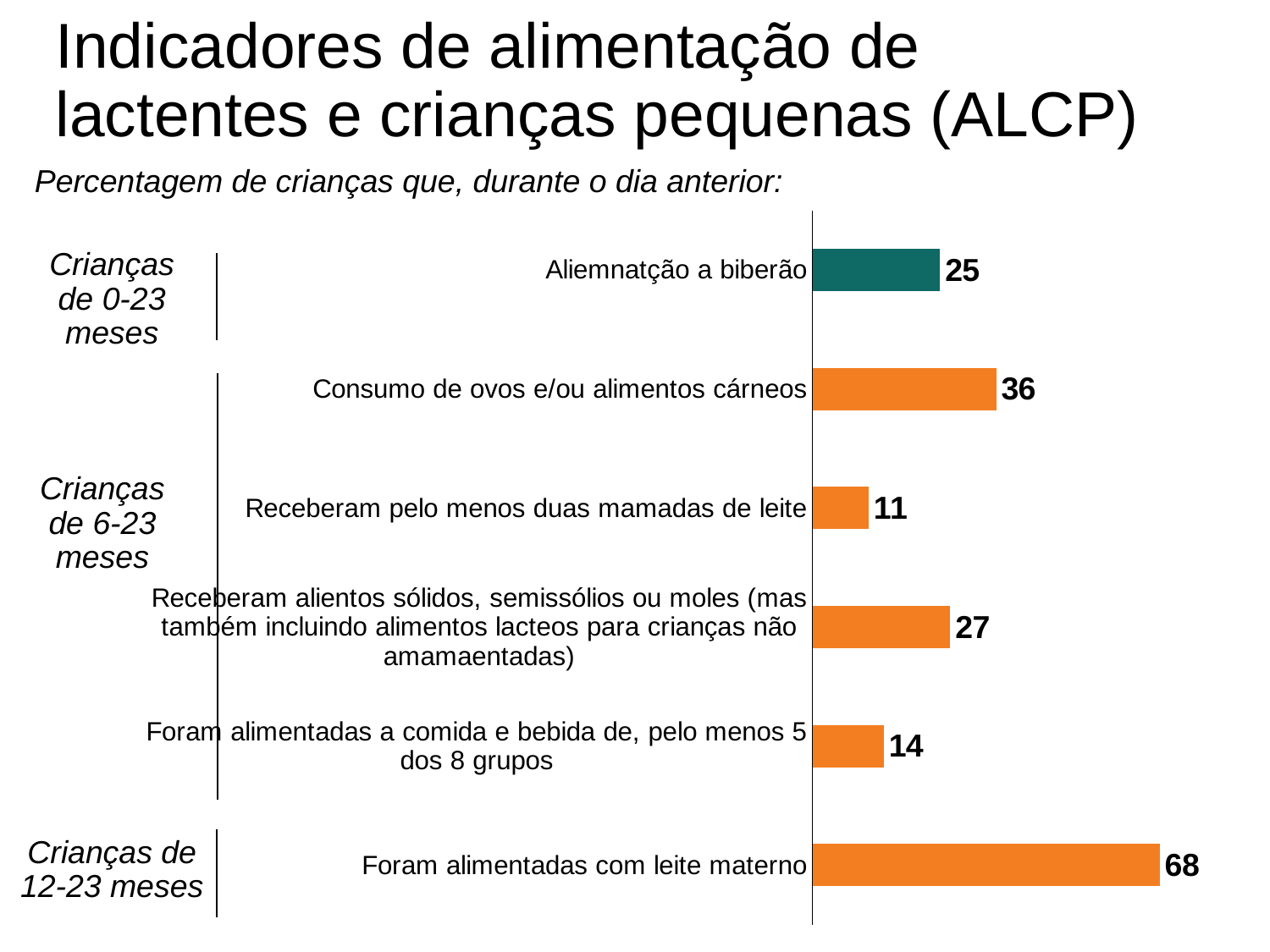

# Indicadores de alimentação de lactentes e crianças pequenas (ALCP)
Percentagem de crianças que, durante o dia anterior:

### Chart

| Category | Column3 |
|---|---|
| Foram alimentadas com leite materno | 68.0 |
| Foram alimentadas a comida e bebida de, pelo menos 5 dos 8 grupos | 14.0 |
| Receberam alientos sólidos, semissólios ou moles (mas também incluindo alimentos lacteos para crianças não amamaentadas) | 27.0 |
| Receberam pelo menos duas mamadas de leite | 11.0 |
| Consumo de ovos e/ou alimentos cárneos | 36.0 |
| Aliemnatção a biberão | 25.0 |
Crianças de 0-23 meses
Crianças de 6-23 meses
Crianças de 12-23 meses